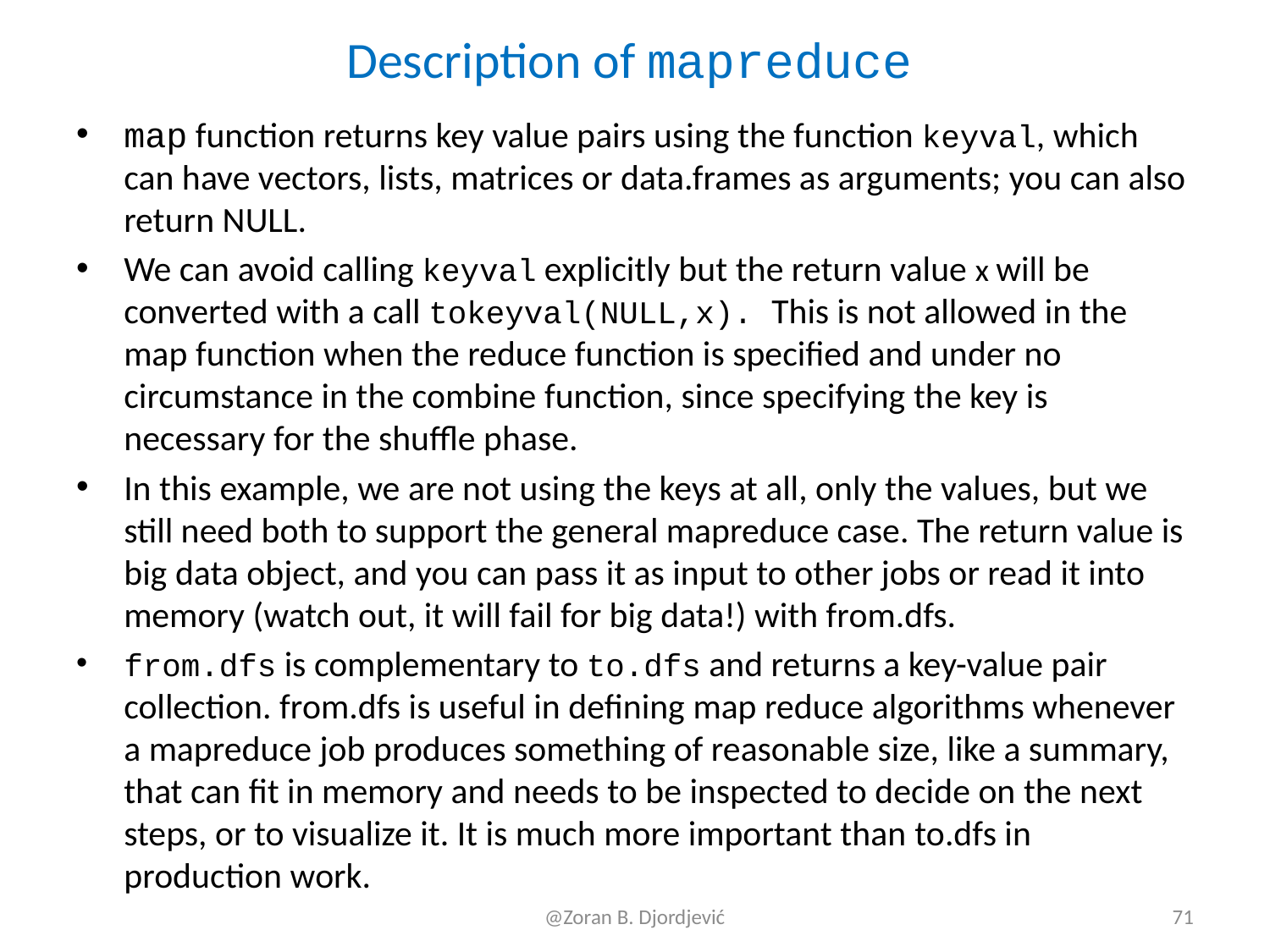

# Description of mapreduce
map function returns key value pairs using the function keyval, which can have vectors, lists, matrices or data.frames as arguments; you can also return NULL.
We can avoid calling keyval explicitly but the return value x will be converted with a call tokeyval(NULL,x). This is not allowed in the map function when the reduce function is specified and under no circumstance in the combine function, since specifying the key is necessary for the shuffle phase.
In this example, we are not using the keys at all, only the values, but we still need both to support the general mapreduce case. The return value is big data object, and you can pass it as input to other jobs or read it into memory (watch out, it will fail for big data!) with from.dfs.
from.dfs is complementary to to.dfs and returns a key-value pair collection. from.dfs is useful in defining map reduce algorithms whenever a mapreduce job produces something of reasonable size, like a summary, that can fit in memory and needs to be inspected to decide on the next steps, or to visualize it. It is much more important than to.dfs in production work.

@Zoran B. Djordjević
71